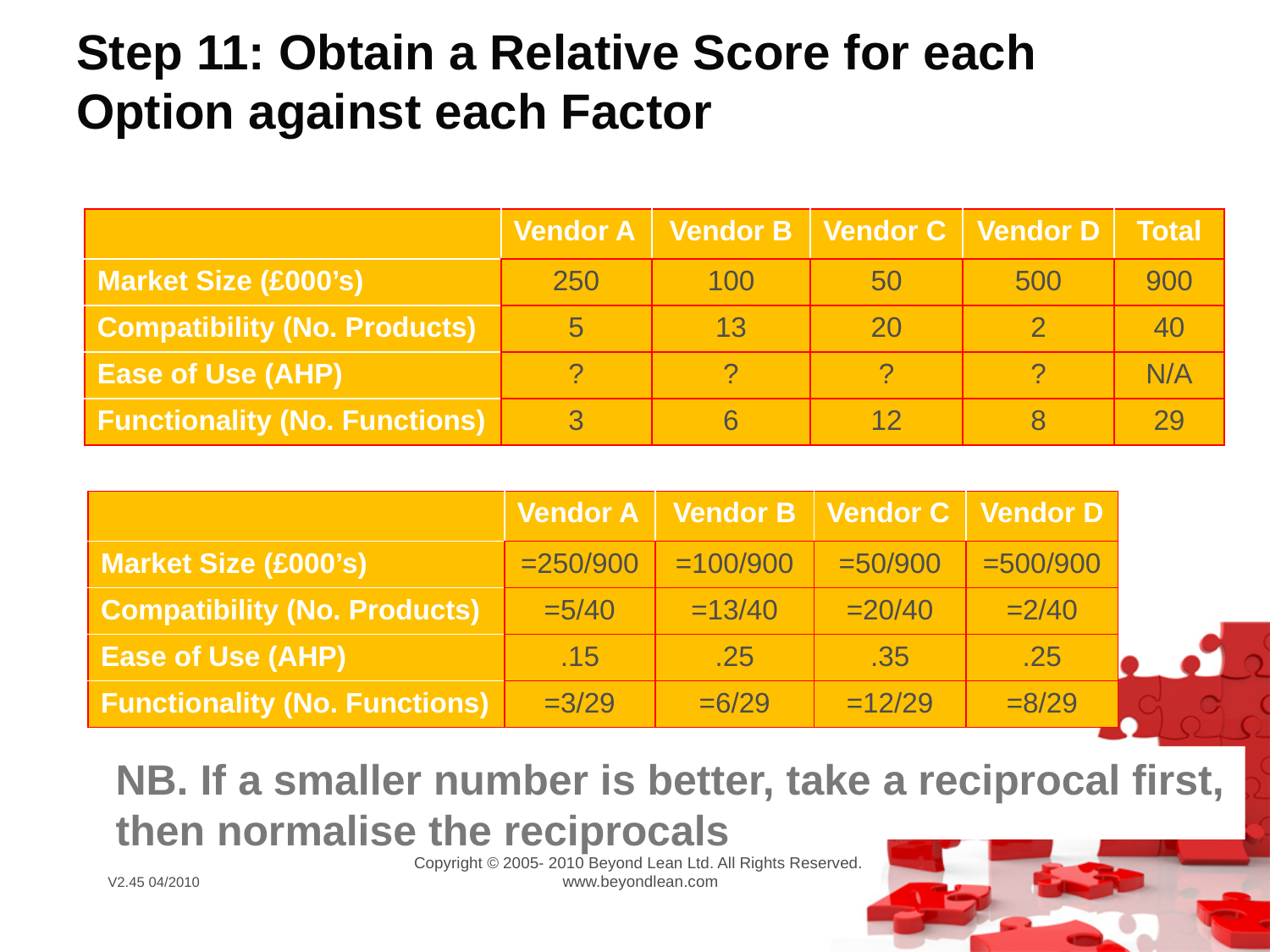

# Step 11: Obtain a Relative Score for each Option against each Factor
|  | Vendor A | Vendor B | Vendor C | Vendor D | Total |
| --- | --- | --- | --- | --- | --- |
| Market Size (£000’s) | 250 | 100 | 50 | 500 | 900 |
| Compatibility (No. Products) | 5 | 13 | 20 | 2 | 40 |
| Ease of Use (AHP) | ? | ? | ? | ? | N/A |
| Functionality (No. Functions) | 3 | 6 | 12 | 8 | 29 |
|  | Vendor A | Vendor B | Vendor C | Vendor D |
| --- | --- | --- | --- | --- |
| Market Size (£000’s) | =250/900 | =100/900 | =50/900 | =500/900 |
| Compatibility (No. Products) | =5/40 | =13/40 | =20/40 | =2/40 |
| Ease of Use (AHP) | .15 | .25 | .35 | .25 |
| Functionality (No. Functions) | =3/29 | =6/29 | =12/29 | =8/29 |
NB. If a smaller number is better, take a reciprocal first, then normalise the reciprocals